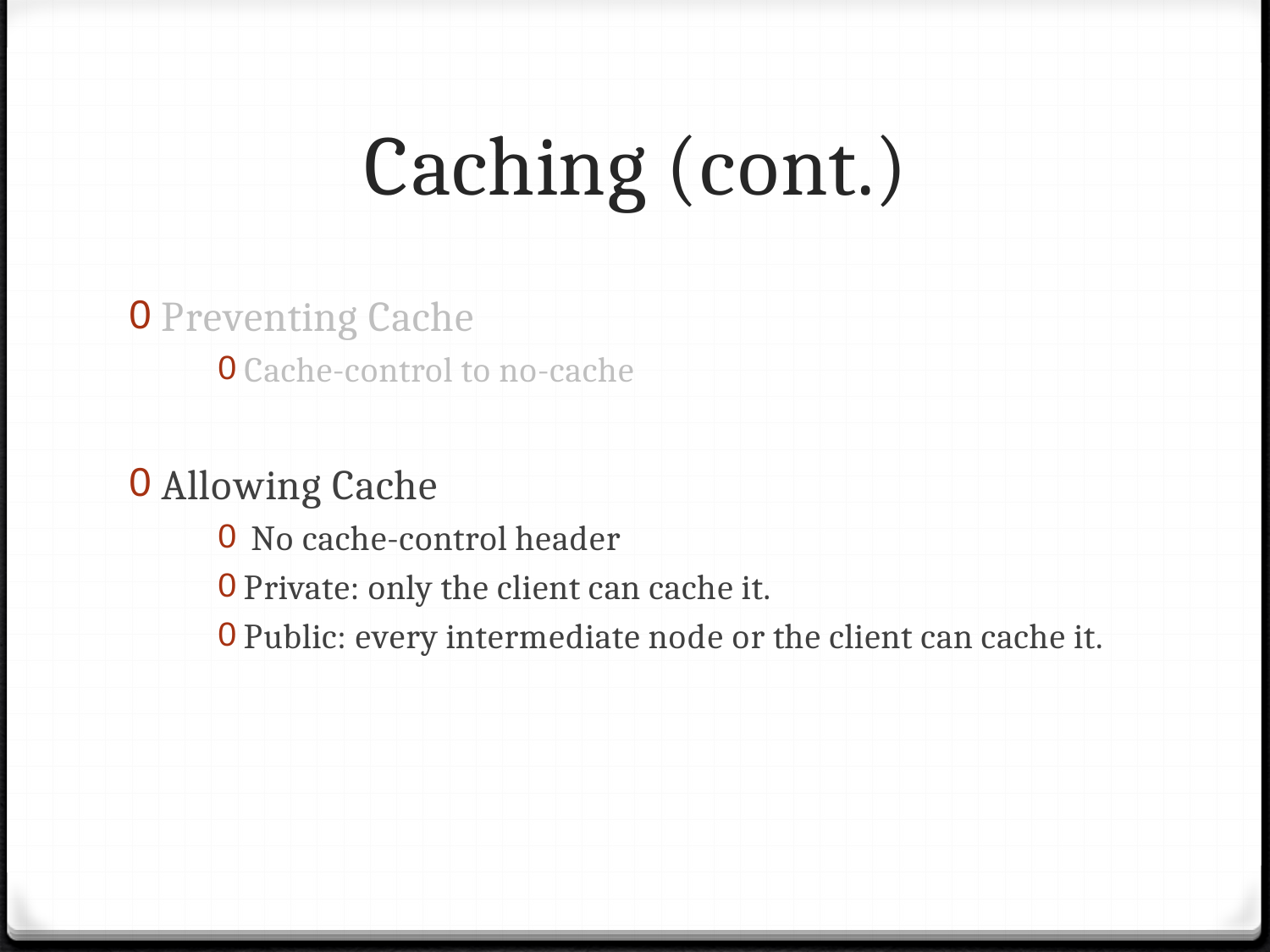

# Caching (cont.)
Preventing Cache
Cache-control to no-cache

Allowing Cache
 No cache-control header
Private: only the client can cache it.
Public: every intermediate node or the client can cache it.